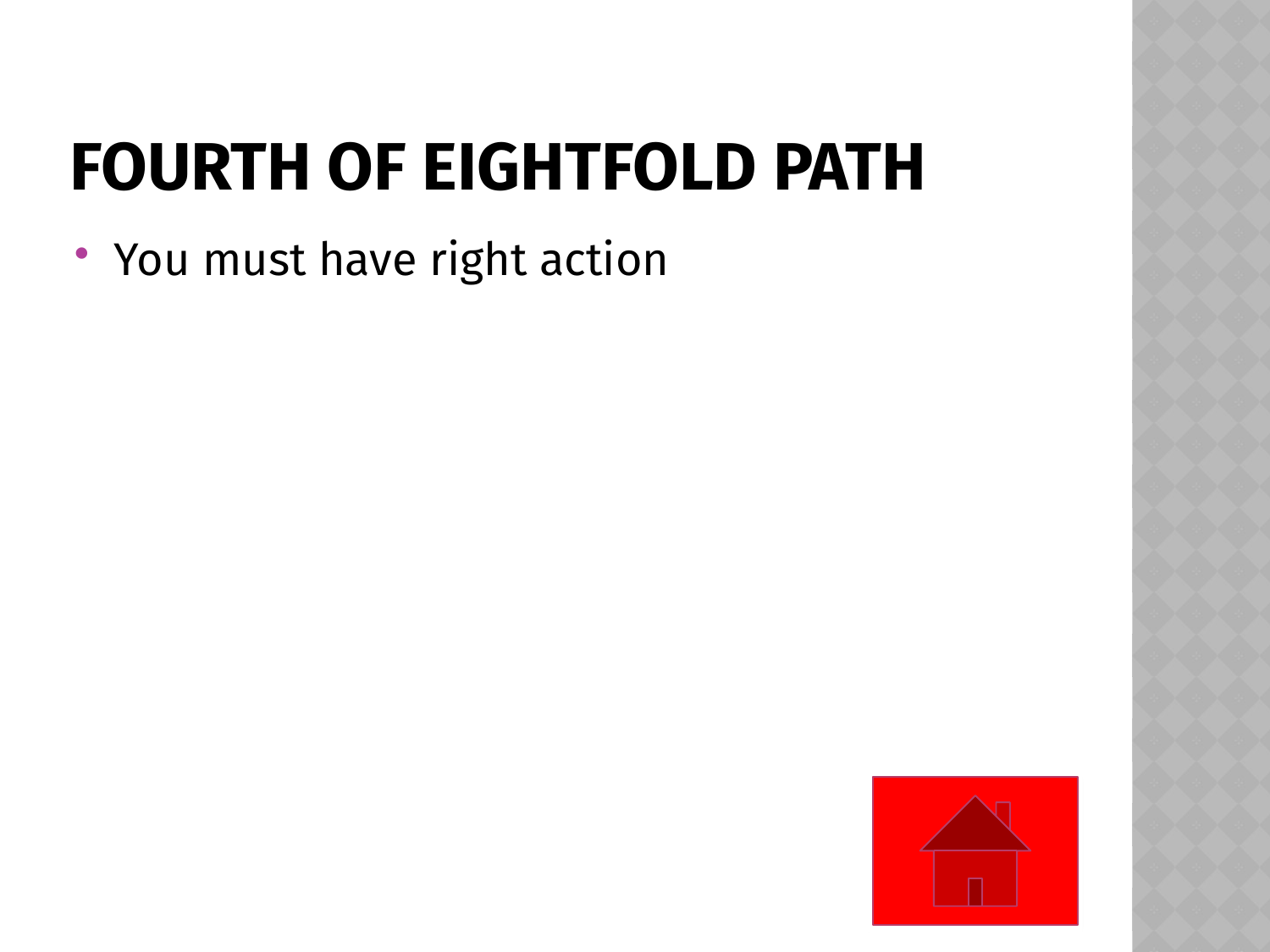

# Fourth of eightfold path
You must have right action